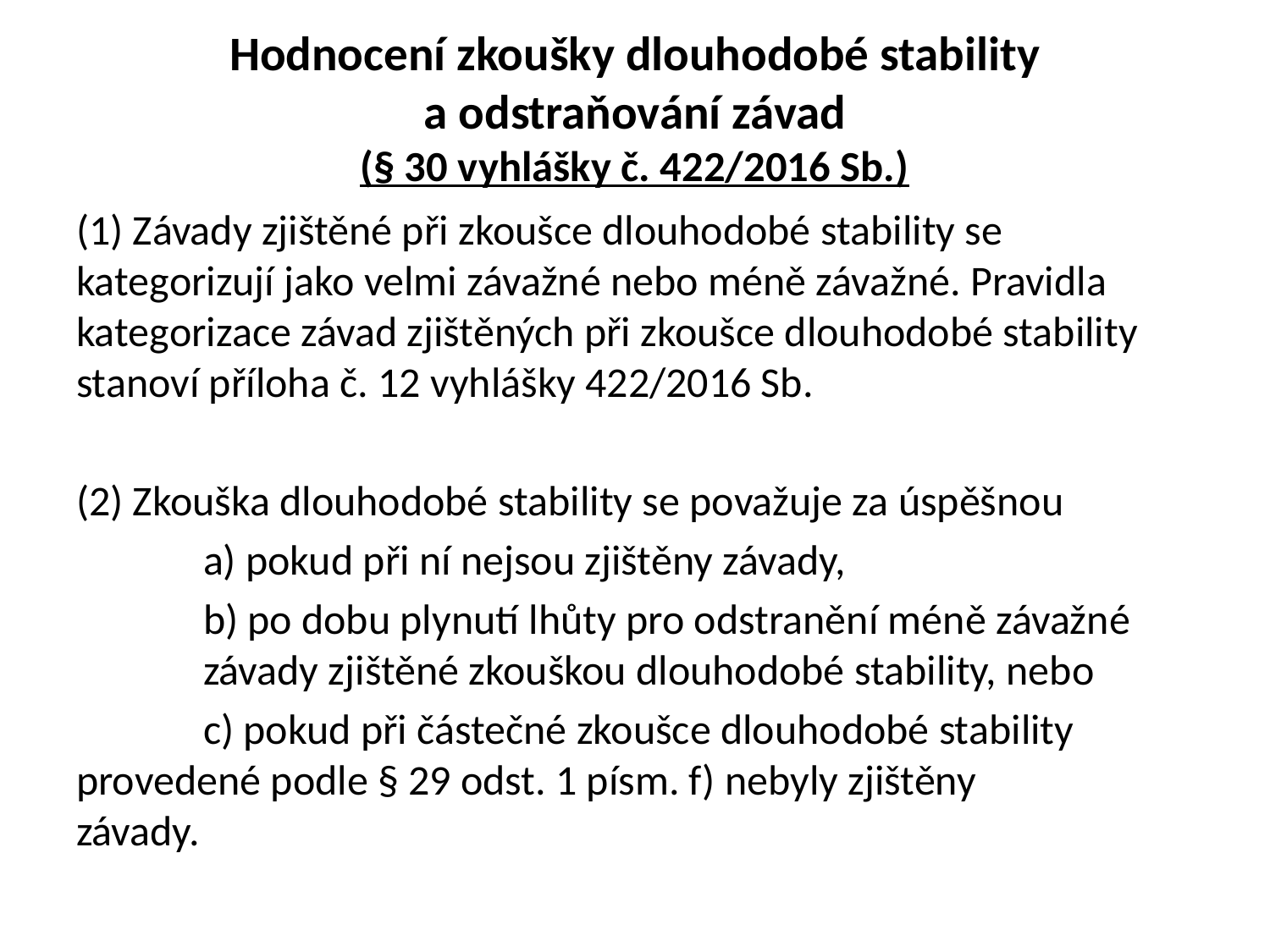

# Hodnocení zkoušky dlouhodobé stability a odstraňování závad (§ 30 vyhlášky č. 422/2016 Sb.)
(1) Závady zjištěné při zkoušce dlouhodobé stability se kategorizují jako velmi závažné nebo méně závažné. Pravidla kategorizace závad zjištěných při zkoušce dlouhodobé stability stanoví příloha č. 12 vyhlášky 422/2016 Sb.

(2) Zkouška dlouhodobé stability se považuje za úspěšnou
	a) pokud při ní nejsou zjištěny závady,
	b) po dobu plynutí lhůty pro odstranění méně závažné 	závady zjištěné zkouškou dlouhodobé stability, nebo
	c) pokud při částečné zkoušce dlouhodobé stability 	provedené podle § 29 odst. 1 písm. f) nebyly zjištěny 	závady.